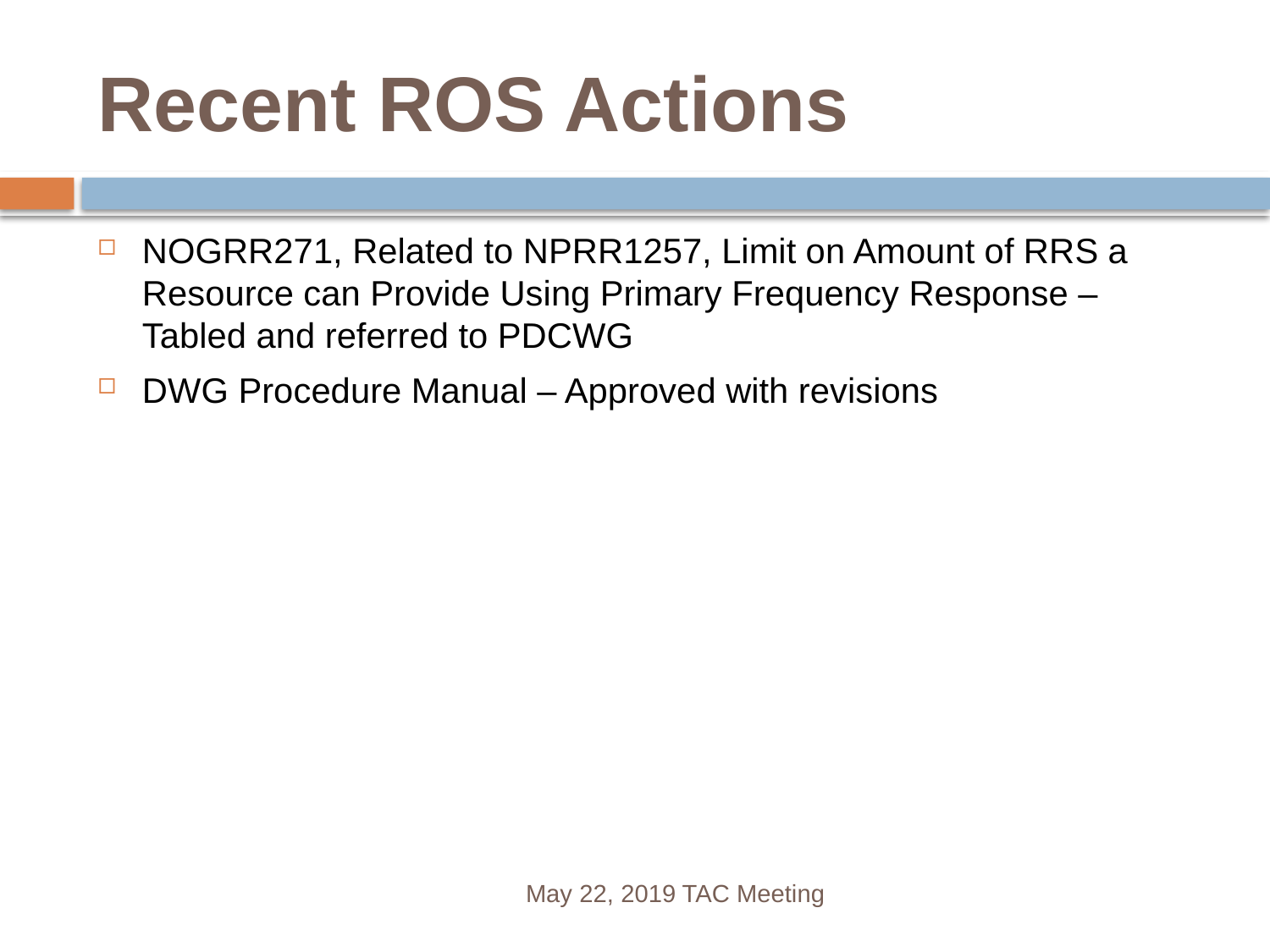

# Recent ROS Actions
NOGRR271, Related to NPRR1257, Limit on Amount of RRS a Resource can Provide Using Primary Frequency Response – Tabled and referred to PDCWG
DWG Procedure Manual – Approved with revisions

May 22, 2019 TAC Meeting